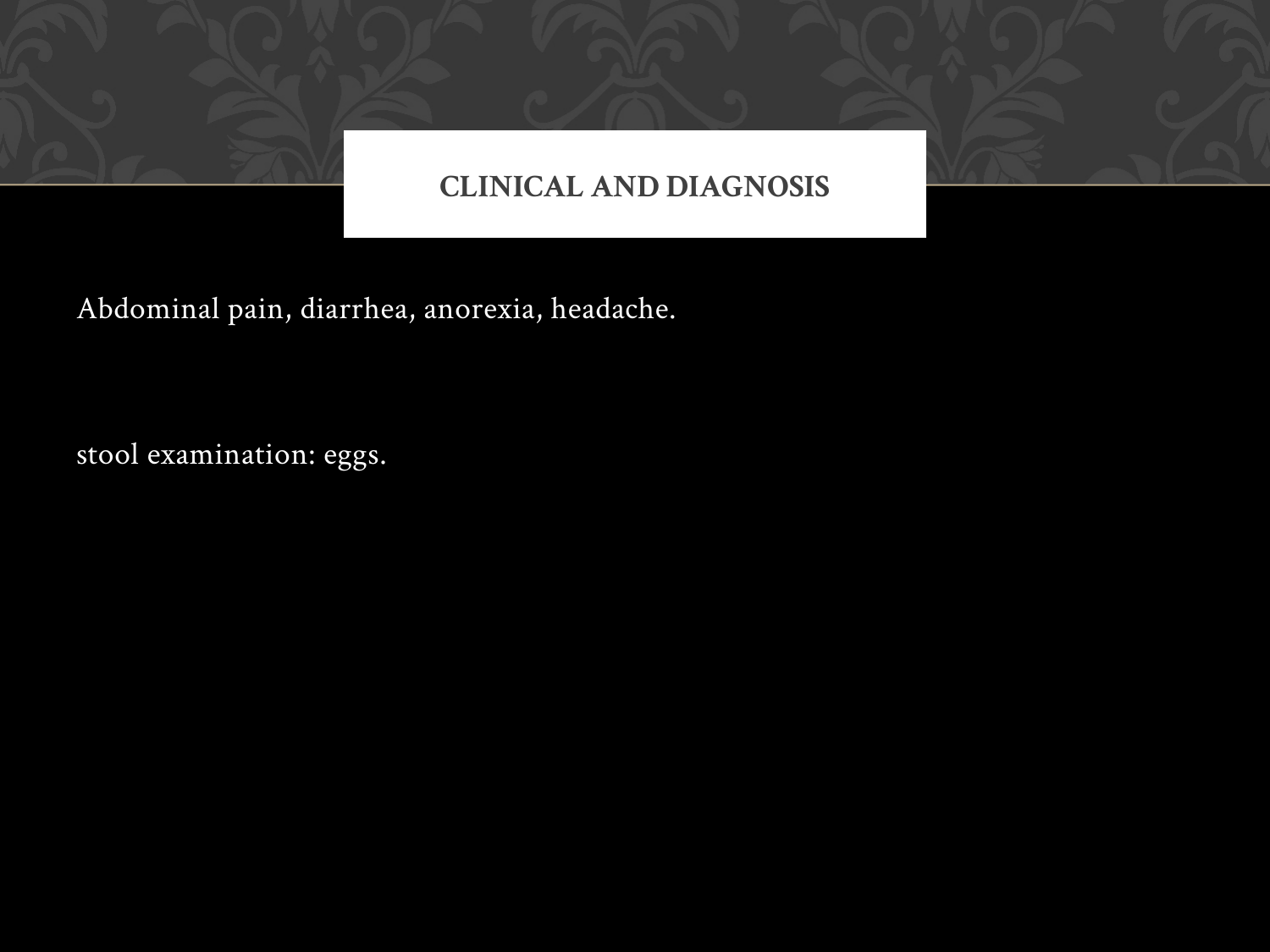

# Clinical and diagnosis
Abdominal pain, diarrhea, anorexia, headache.

stool examination: eggs.